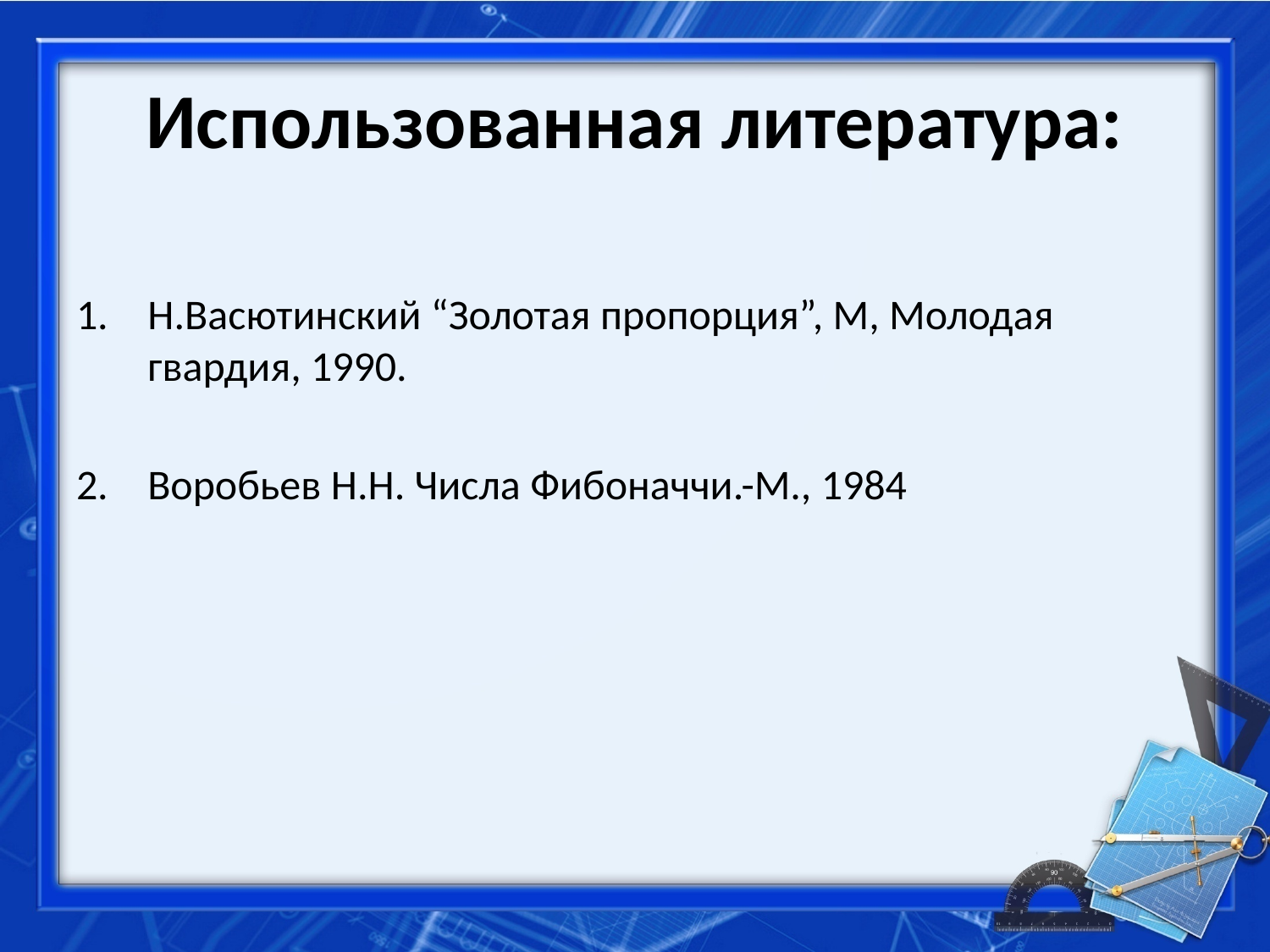

# Использованная литература:

Н.Васютинский “Золотая пропорция”, М, Молодая гвардия, 1990.

Воробьев Н.Н. Числа Фибоначчи.-М., 1984